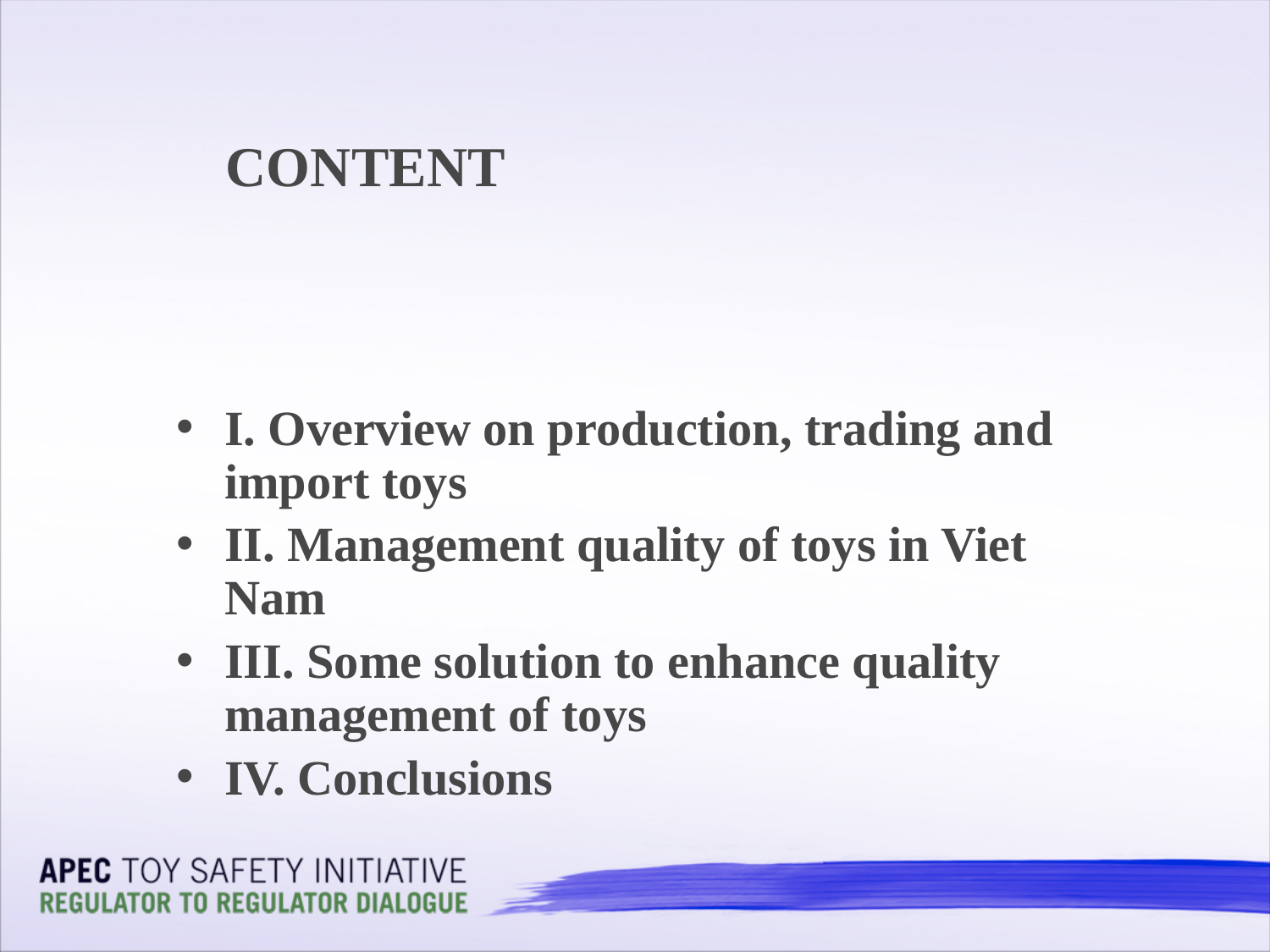

# CONTENT
I. Overview on production, trading and import toys
II. Management quality of toys in Viet Nam
III. Some solution to enhance quality management of toys
IV. Conclusions